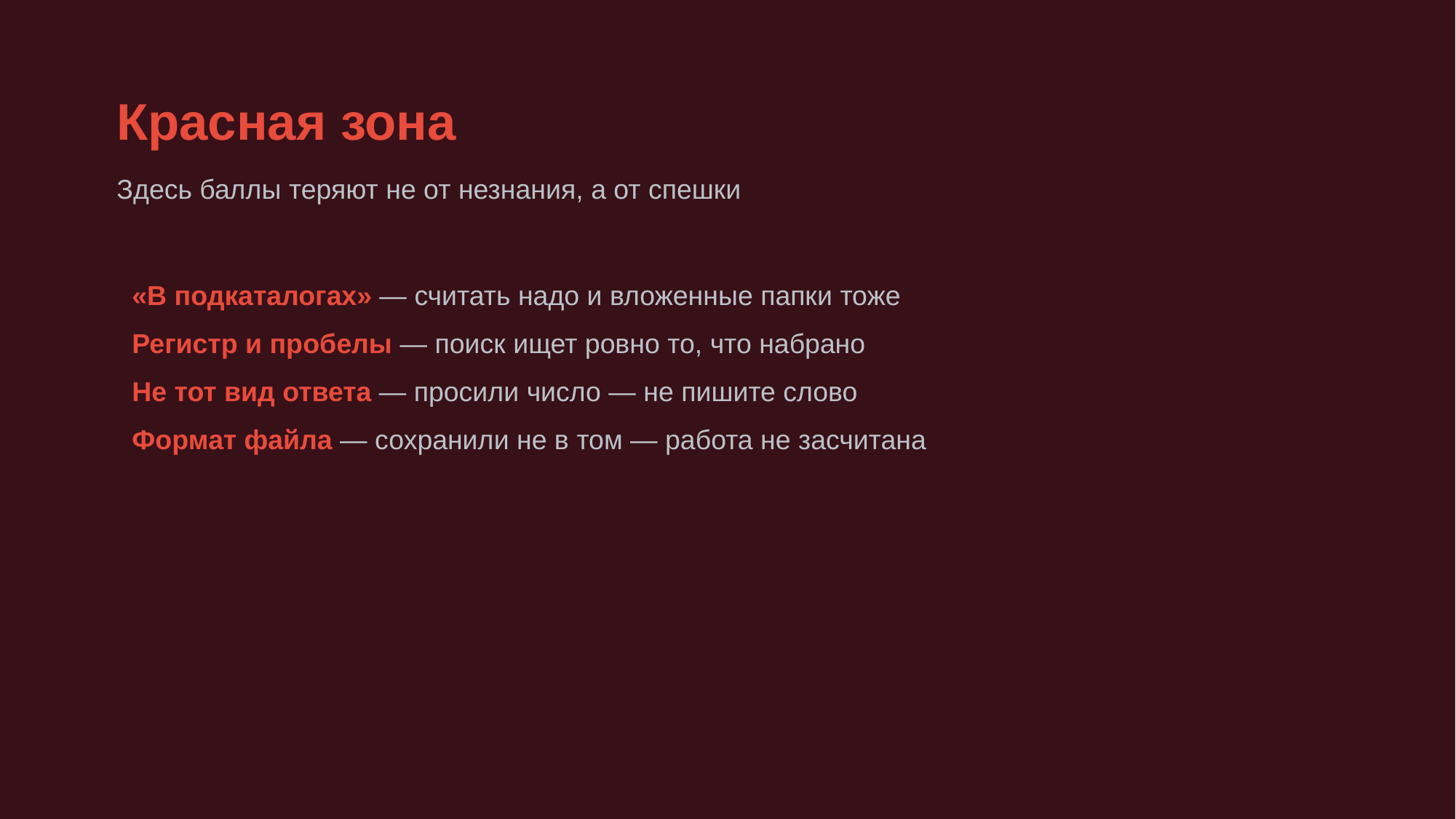

Красная зона
Здесь баллы теряют не от незнания, а от спешки
«В подкаталогах» — считать надо и вложенные папки тоже
Регистр и пробелы — поиск ищет ровно то, что набрано
Не тот вид ответа — просили число — не пишите слово
Формат файла — сохранили не в том — работа не засчитана